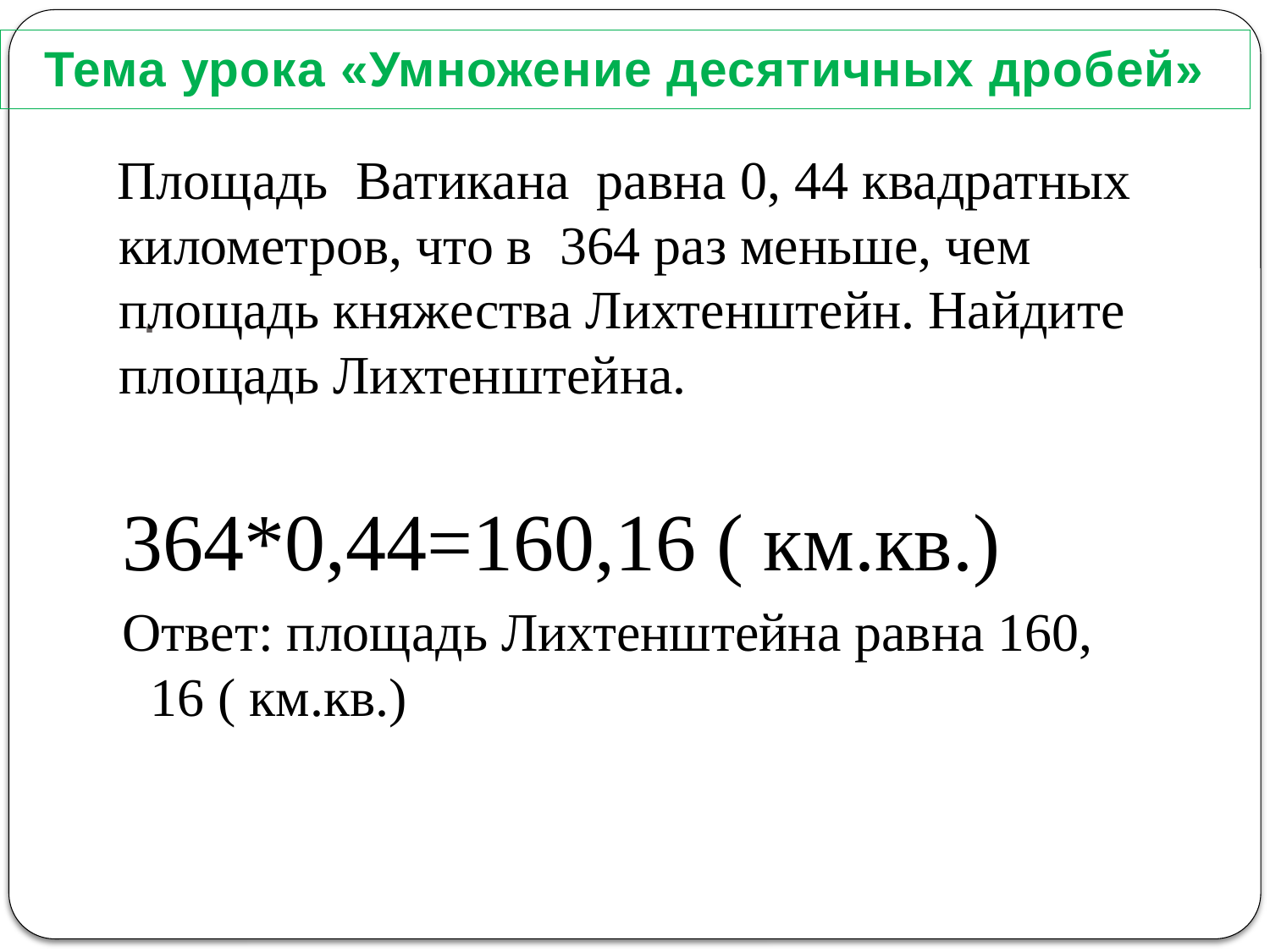

Тема урока «Умножение десятичных дробей»
   Площадь  Ватикана  равна 0, 44 квадратных километров, что в  364 раз меньше, чем площадь княжества Лихтенштейн. Найдите площадь Лихтенштейна.

   364*0,44=160,16 ( км.кв.)
   Ответ: площадь Лихтенштейна равна 160, 16 ( км.кв.)

# .